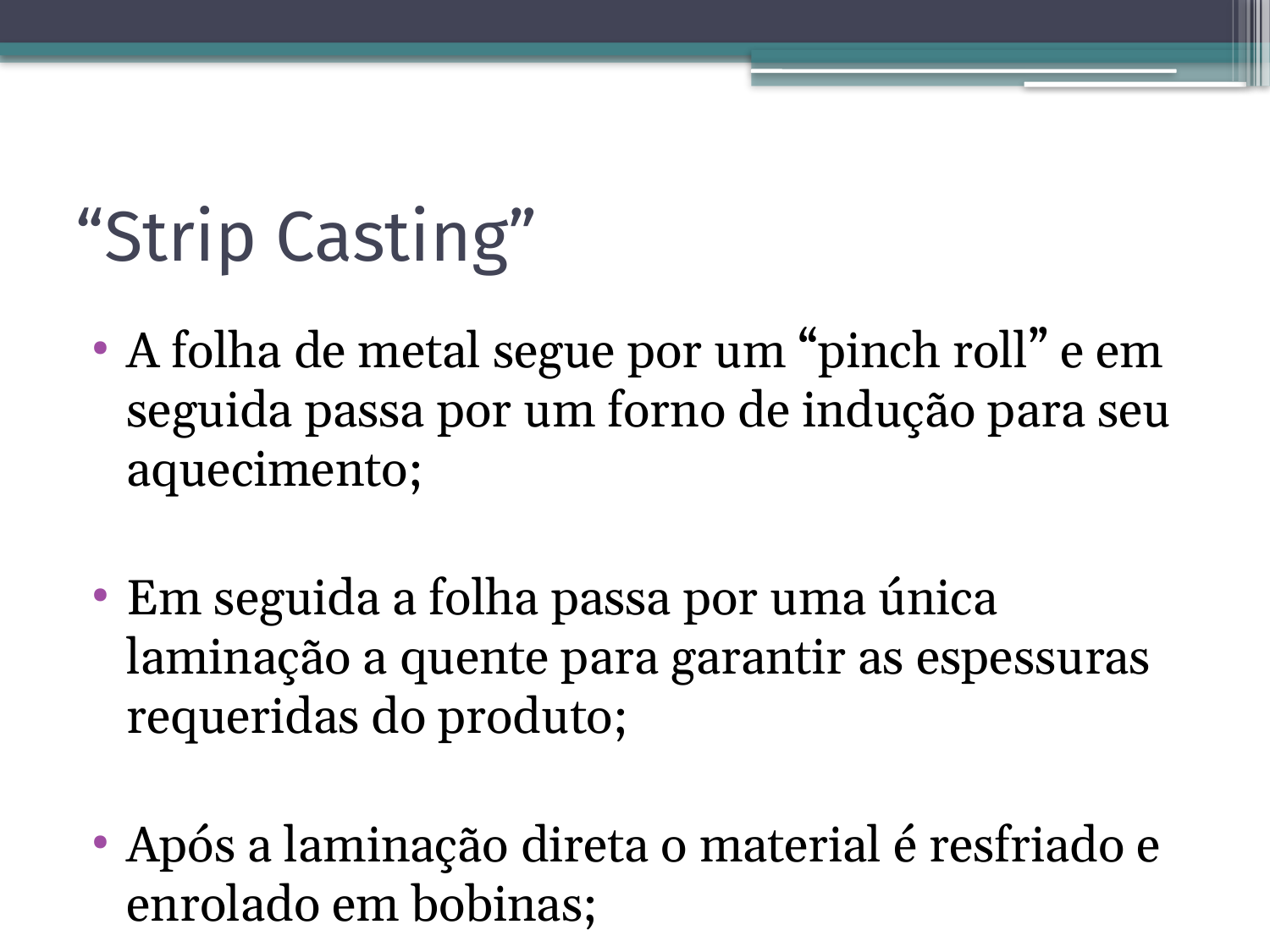

# “Strip Casting”
A folha de metal segue por um “pinch roll” e em seguida passa por um forno de indução para seu aquecimento;

Em seguida a folha passa por uma única laminação a quente para garantir as espessuras requeridas do produto;

Após a laminação direta o material é resfriado e enrolado em bobinas;